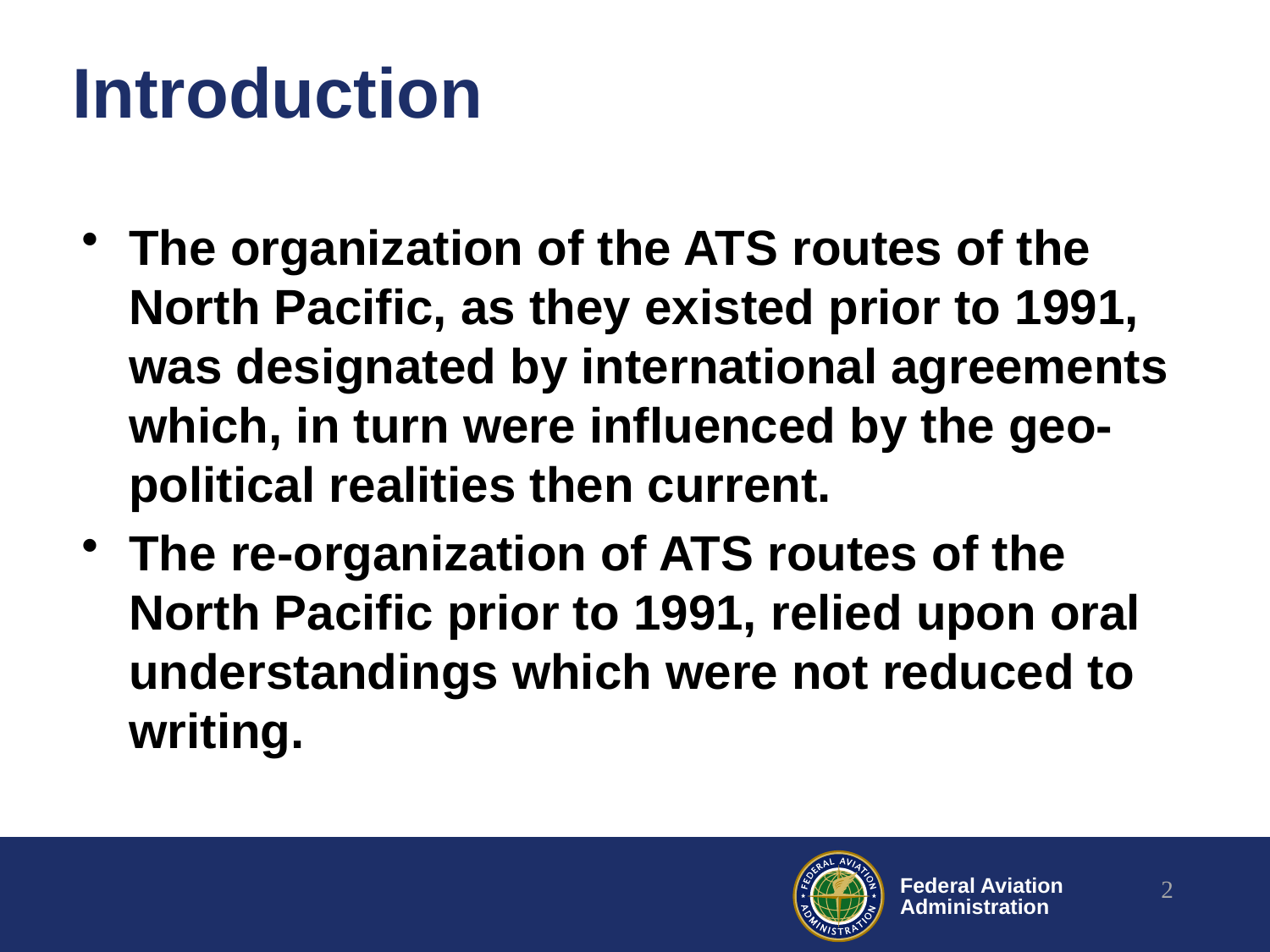

# Introduction
The organization of the ATS routes of the North Pacific, as they existed prior to 1991, was designated by international agreements which, in turn were influenced by the geo-political realities then current.
The re-organization of ATS routes of the North Pacific prior to 1991, relied upon oral understandings which were not reduced to writing.

2